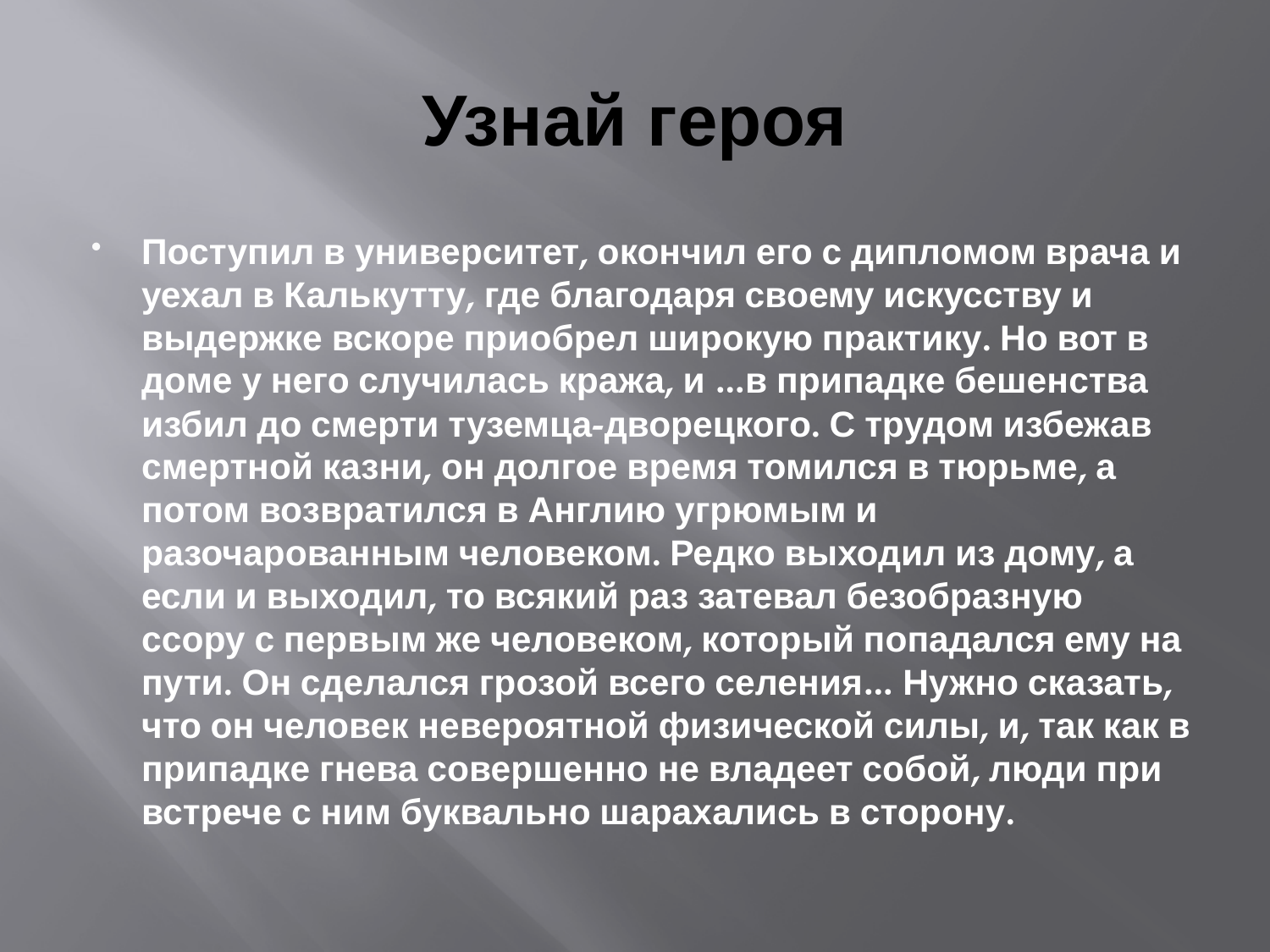

# Узнай героя
Поступил в университет, окончил его с дипломом врача и уехал в Калькутту, где благодаря своему искусству и выдержке вскоре приобрел широкую практику. Но вот в доме у него случилась кража, и …в припадке бешенства избил до смерти туземца-дворецкого. С трудом избежав смертной казни, он долгое время томился в тюрьме, а потом возвратился в Англию угрюмым и разочарованным человеком. Редко выходил из дому, а если и выходил, то всякий раз затевал безобразную ссору с первым же человеком, который попадался ему на пути. Он сделался грозой всего селения… Нужно сказать, что он человек невероятной физической силы, и, так как в припадке гнева совершенно не владеет собой, люди при встрече с ним буквально шарахались в сторону.